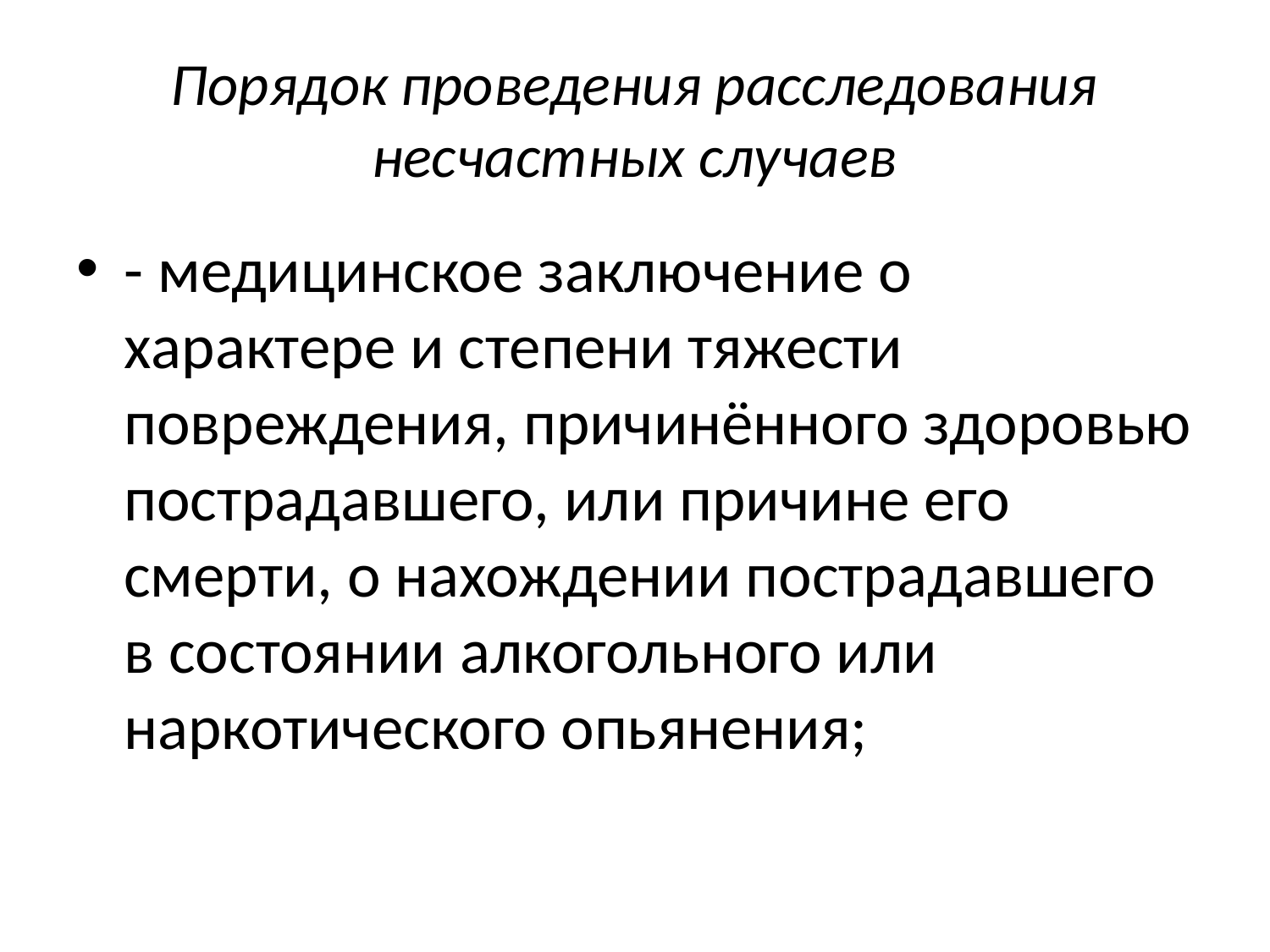

# Порядок проведения расследования несчастных случаев
- медицинское заключение о характере и степени тяжести повреждения, причинённого здоровью пострадавшего, или причине его смерти, о нахождении пострадавшего в состоянии алкогольного или наркотического опьянения;